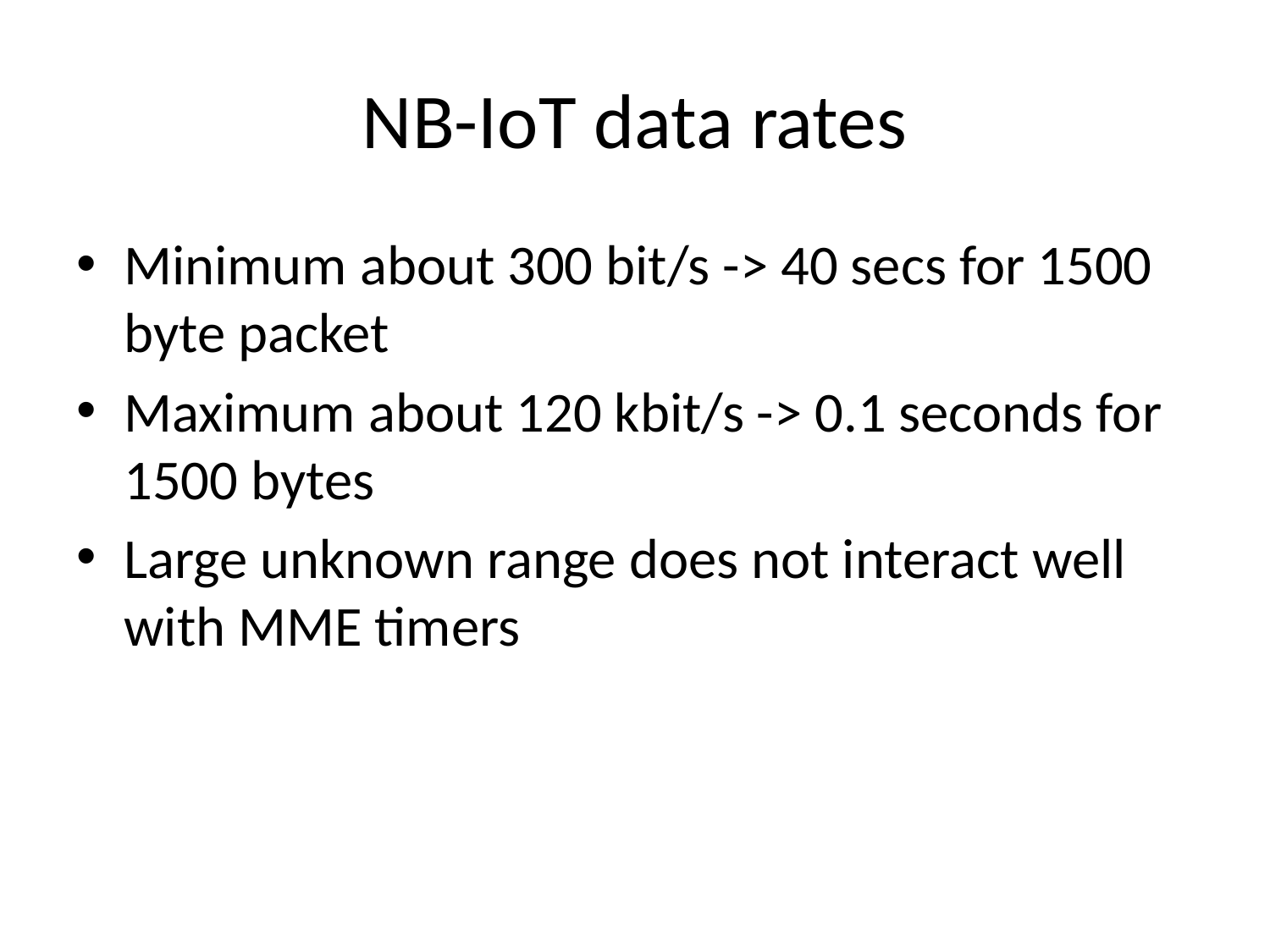

# NB-IoT data rates
Minimum about 300 bit/s -> 40 secs for 1500 byte packet
Maximum about 120 kbit/s -> 0.1 seconds for 1500 bytes
Large unknown range does not interact well with MME timers